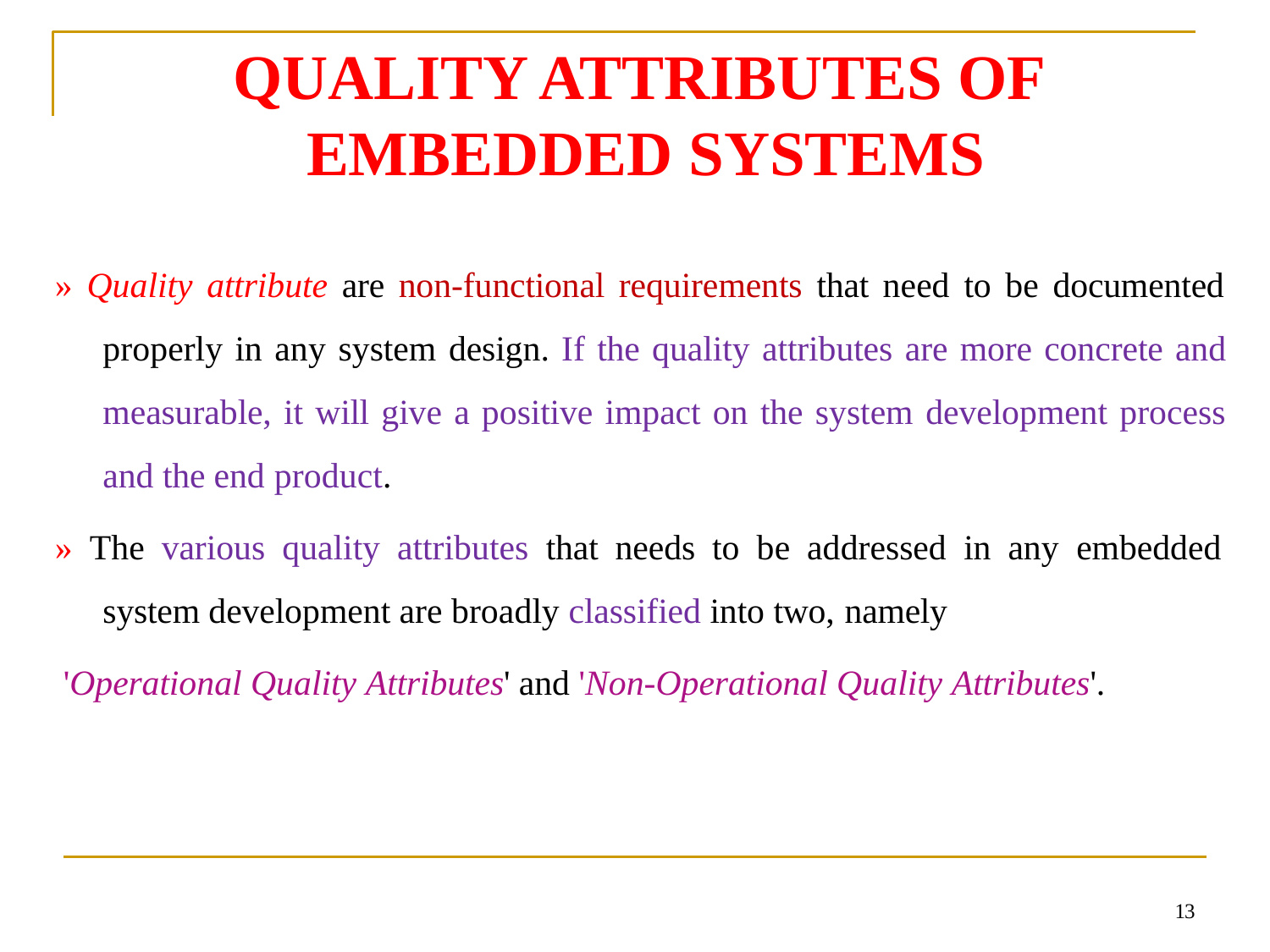

# QUALITY ATTRIBUTES OF  EMBEDDED SYSTEMS
» Quality attribute are non-functional requirements that need to be documented  properly in any system design. If the quality attributes are more concrete and  measurable, it will give a positive impact on the system development process  and the end product.
» The various quality attributes that needs to be addressed in any embedded  system development are broadly classified into two, namely
'Operational Quality Attributes' and 'Non-Operational Quality Attributes'.

13